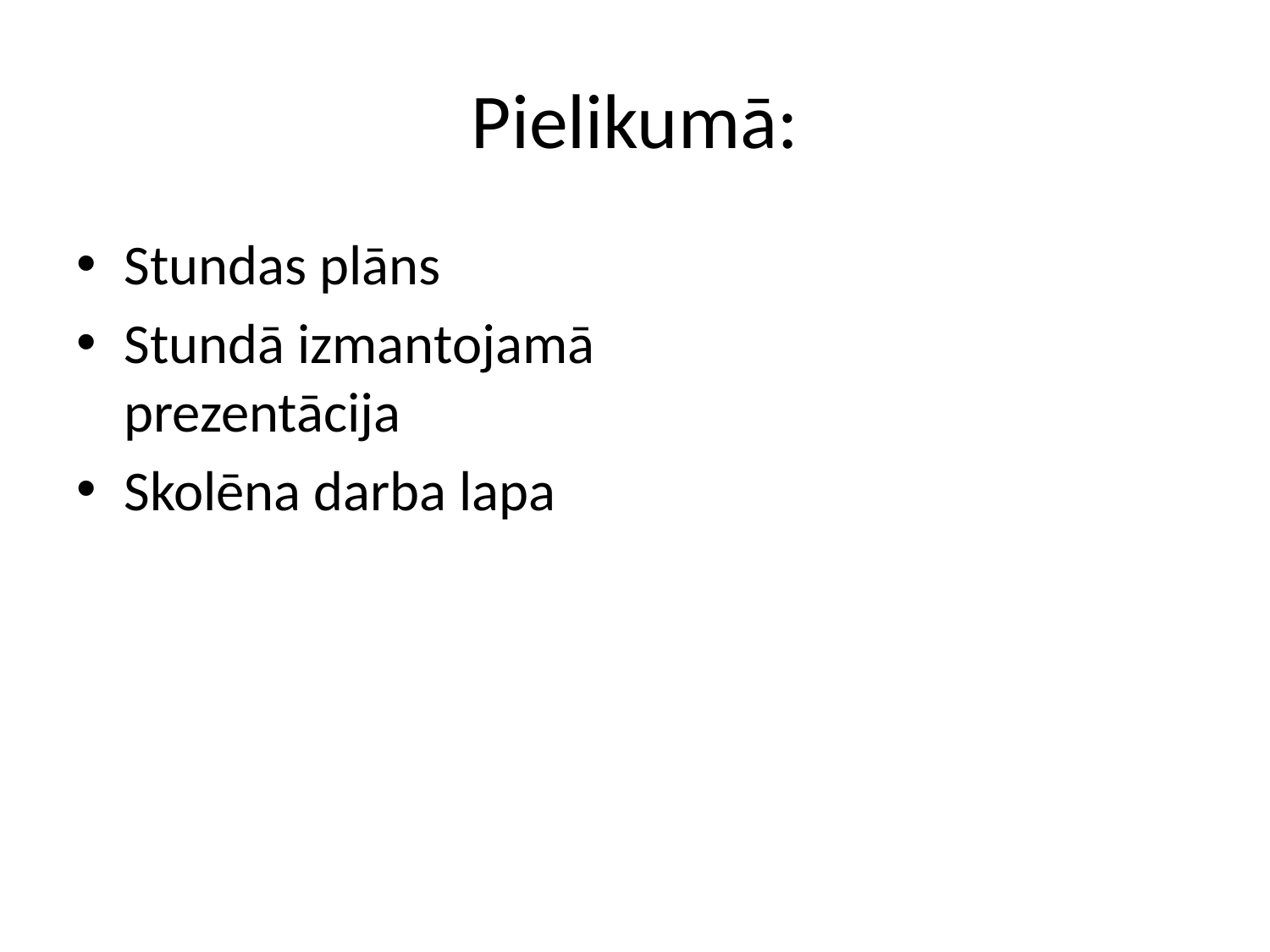

# Pielikumā:
Stundas plāns
Stundā izmantojamā prezentācija
Skolēna darba lapa